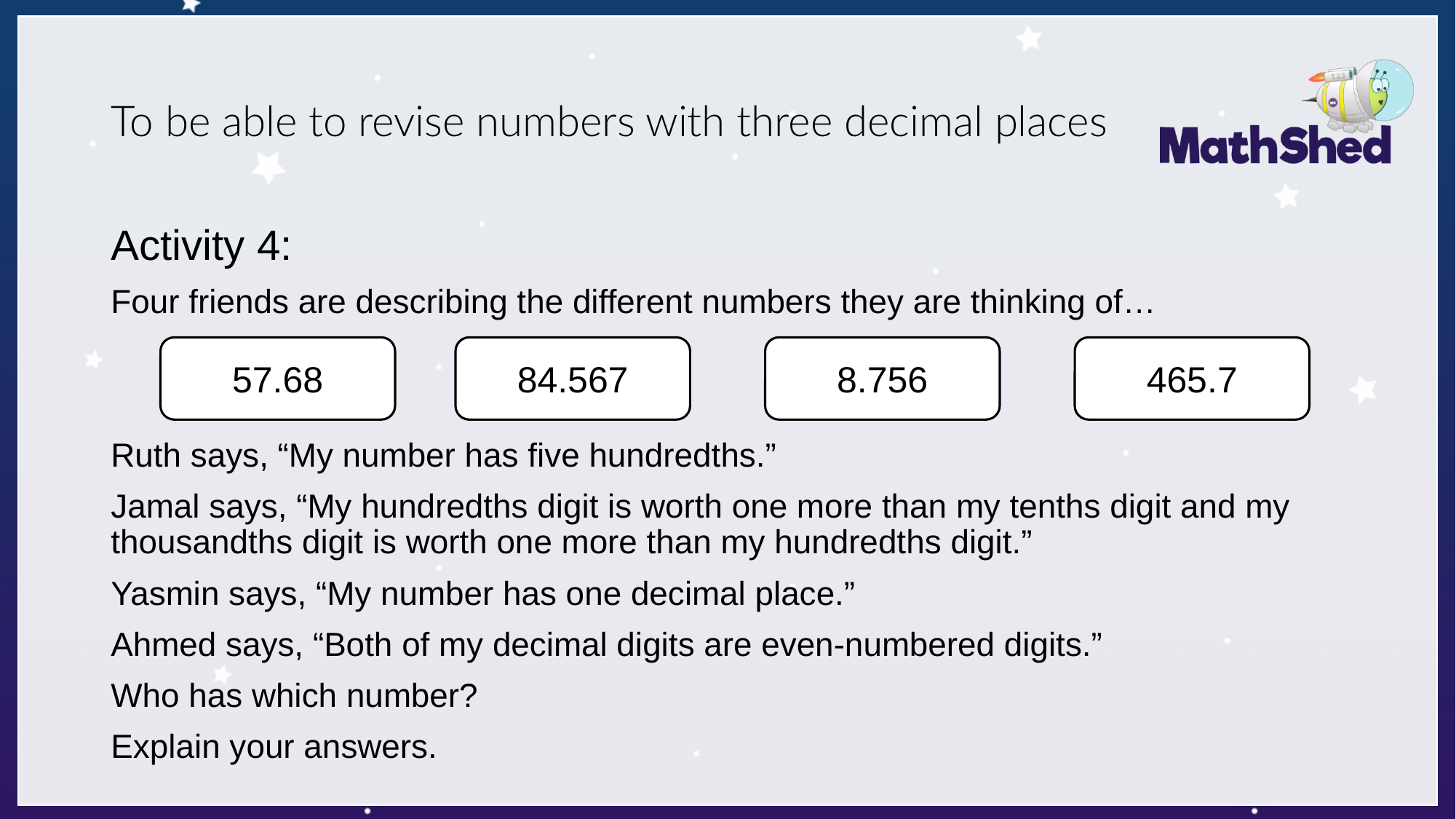

# To be able to revise numbers with three decimal places
Activity 4:
Four friends are describing the different numbers they are thinking of…

Ruth says, “My number has five hundredths.”
Jamal says, “My hundredths digit is worth one more than my tenths digit and my thousandths digit is worth one more than my hundredths digit.”
Yasmin says, “My number has one decimal place.”
Ahmed says, “Both of my decimal digits are even-numbered digits.”
Who has which number?
Explain your answers.

57.68
84.567
8.756
465.7